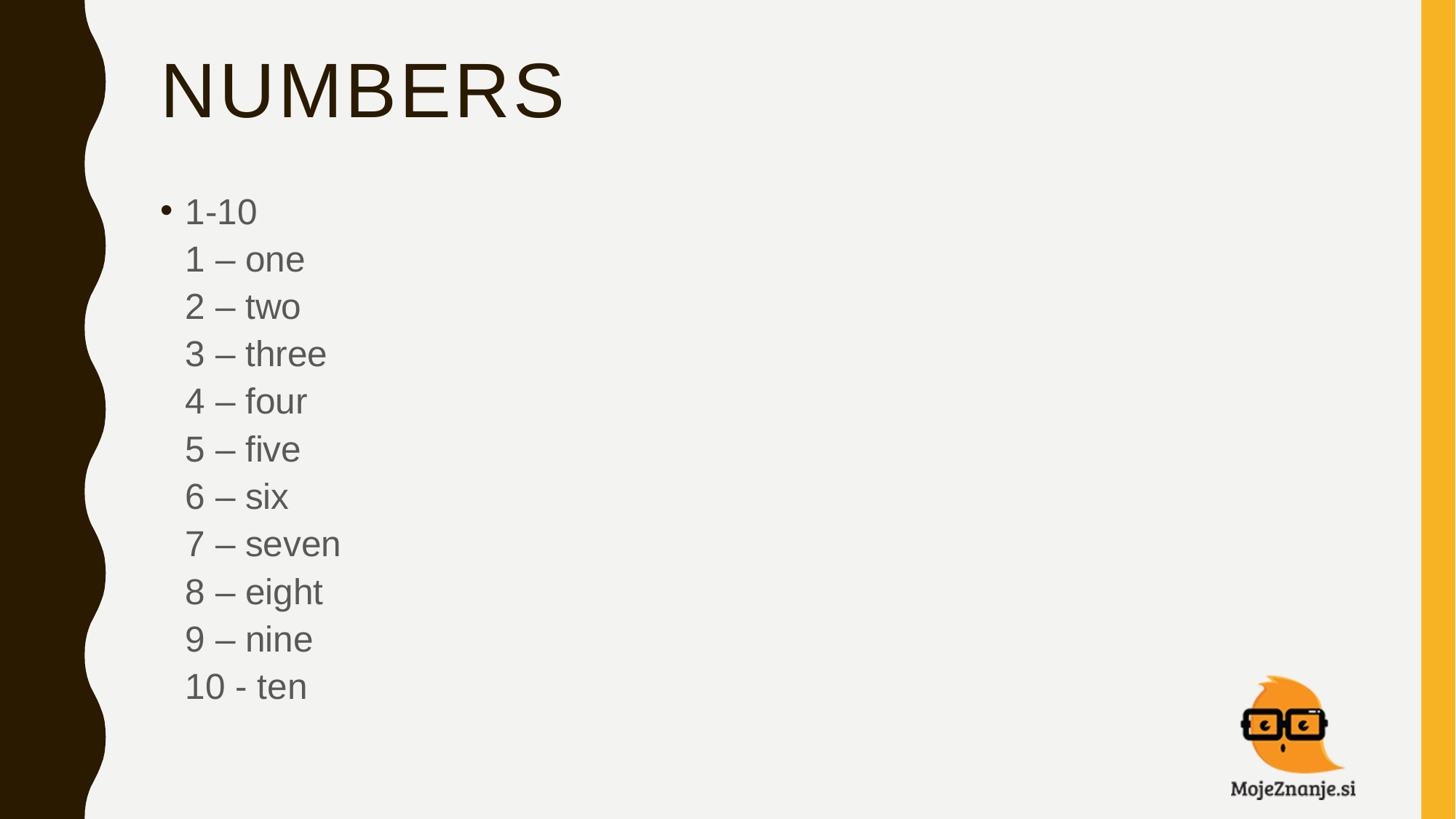

# NUMBERS
1-10
1 – one
2 – two
3 – three
4 – four
5 – five
6 – six
7 – seven
8 – eight
9 – nine
10 - ten